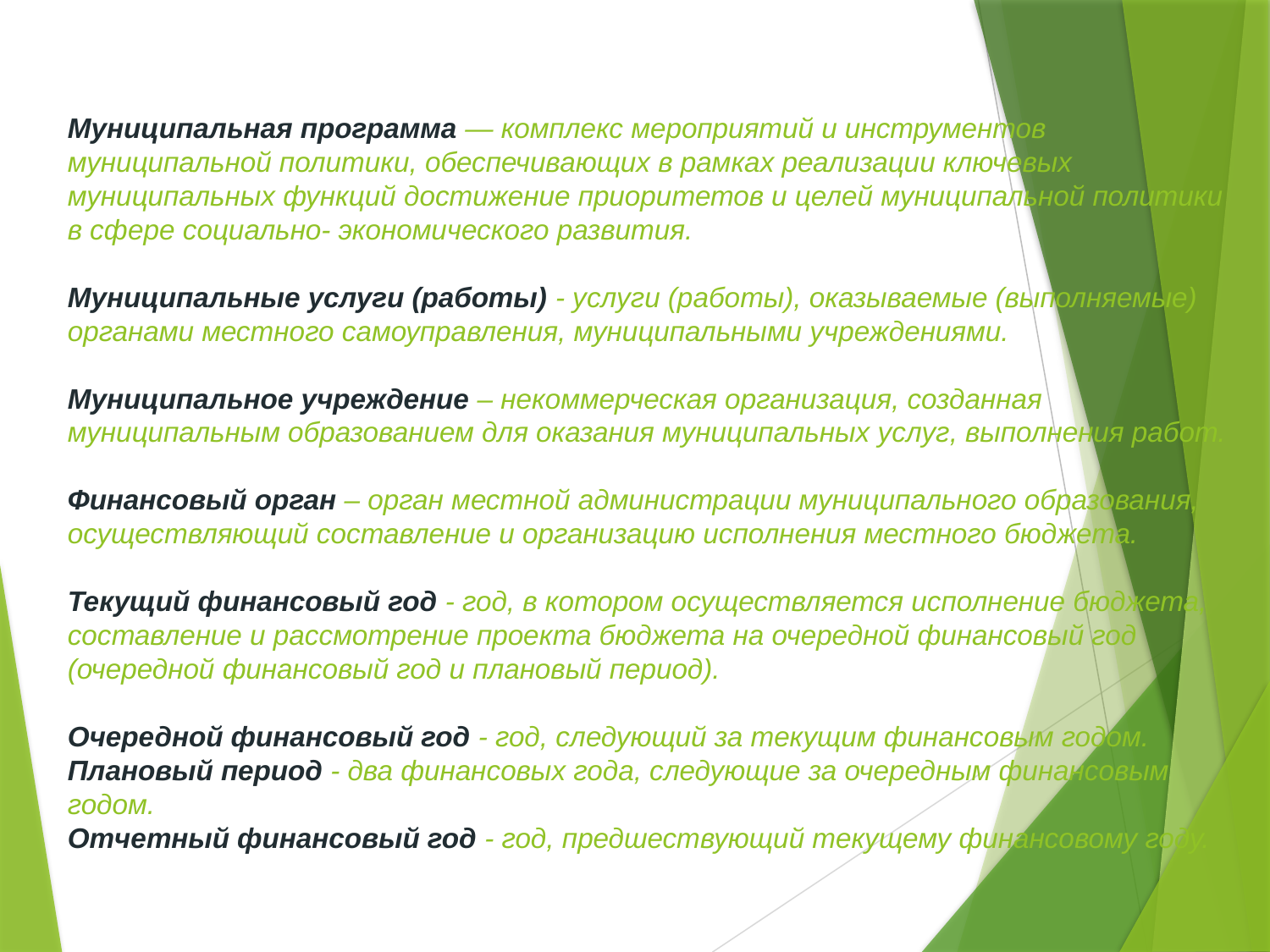

Муниципальная программа — комплекс мероприятий и инструментов муниципальной политики, обеспечивающих в рамках реализации ключевых муниципальных функций достижение приоритетов и целей муниципальной политики в сфере социально- экономического развития.

Муниципальные услуги (работы) - услуги (работы), оказываемые (выполняемые) органами местного самоуправления, муниципальными учреждениями.

Муниципальное учреждение – некоммерческая организация, созданная муниципальным образованием для оказания муниципальных услуг, выполнения работ.

Финансовый орган – орган местной администрации муниципального образования, осуществляющий составление и организацию исполнения местного бюджета.

Текущий финансовый год - год, в котором осуществляется исполнение бюджета, составление и рассмотрение проекта бюджета на очередной финансовый год (очередной финансовый год и плановый период).

Очередной финансовый год - год, следующий за текущим финансовым годом.
Плановый период - два финансовых года, следующие за очередным финансовым годом.
Отчетный финансовый год - год, предшествующий текущему финансовому году.